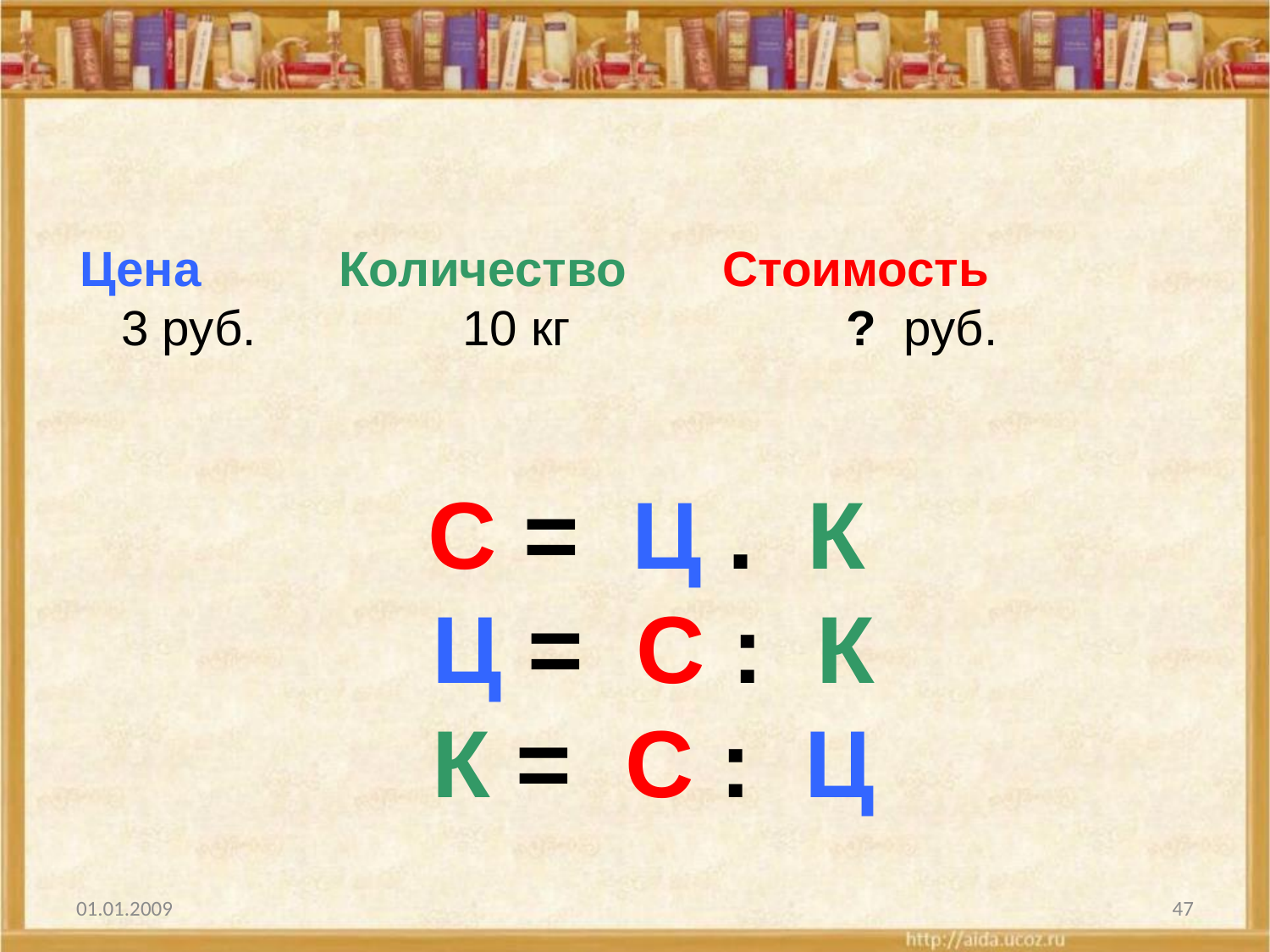

Цена          Количество       Стоимость
     3 руб.               10 кг                    ?  руб.

 С =  Ц .  К
 Ц =  С :  К
 К =  С :  Ц
01.01.2009
47